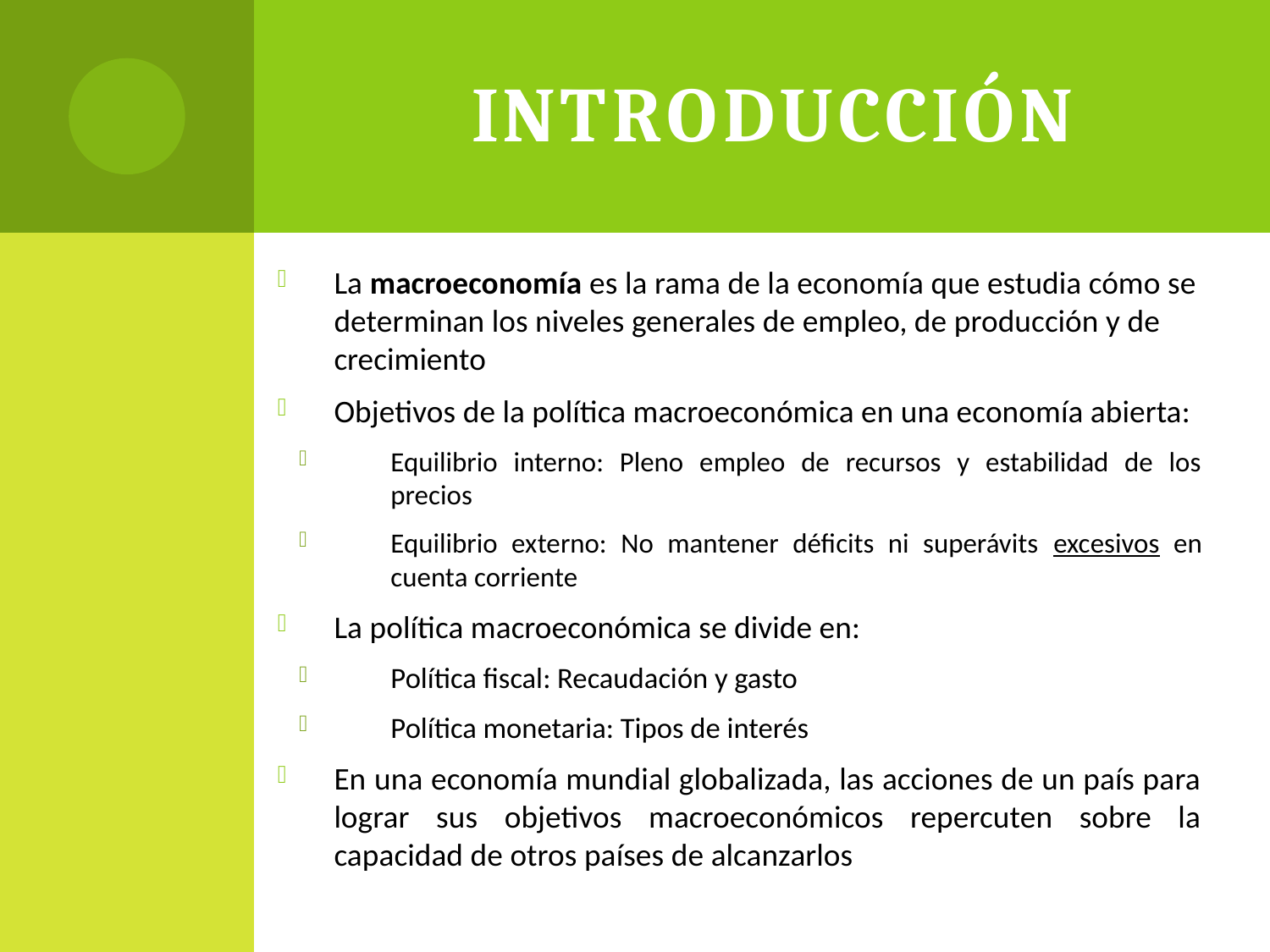

# Introducción
La macroeconomía es la rama de la economía que estudia cómo se determinan los niveles generales de empleo, de producción y de crecimiento
Objetivos de la política macroeconómica en una economía abierta:
Equilibrio interno: Pleno empleo de recursos y estabilidad de los precios
Equilibrio externo: No mantener déficits ni superávits excesivos en cuenta corriente
La política macroeconómica se divide en:
Política fiscal: Recaudación y gasto
Política monetaria: Tipos de interés
En una economía mundial globalizada, las acciones de un país para lograr sus objetivos macroeconómicos repercuten sobre la capacidad de otros países de alcanzarlos